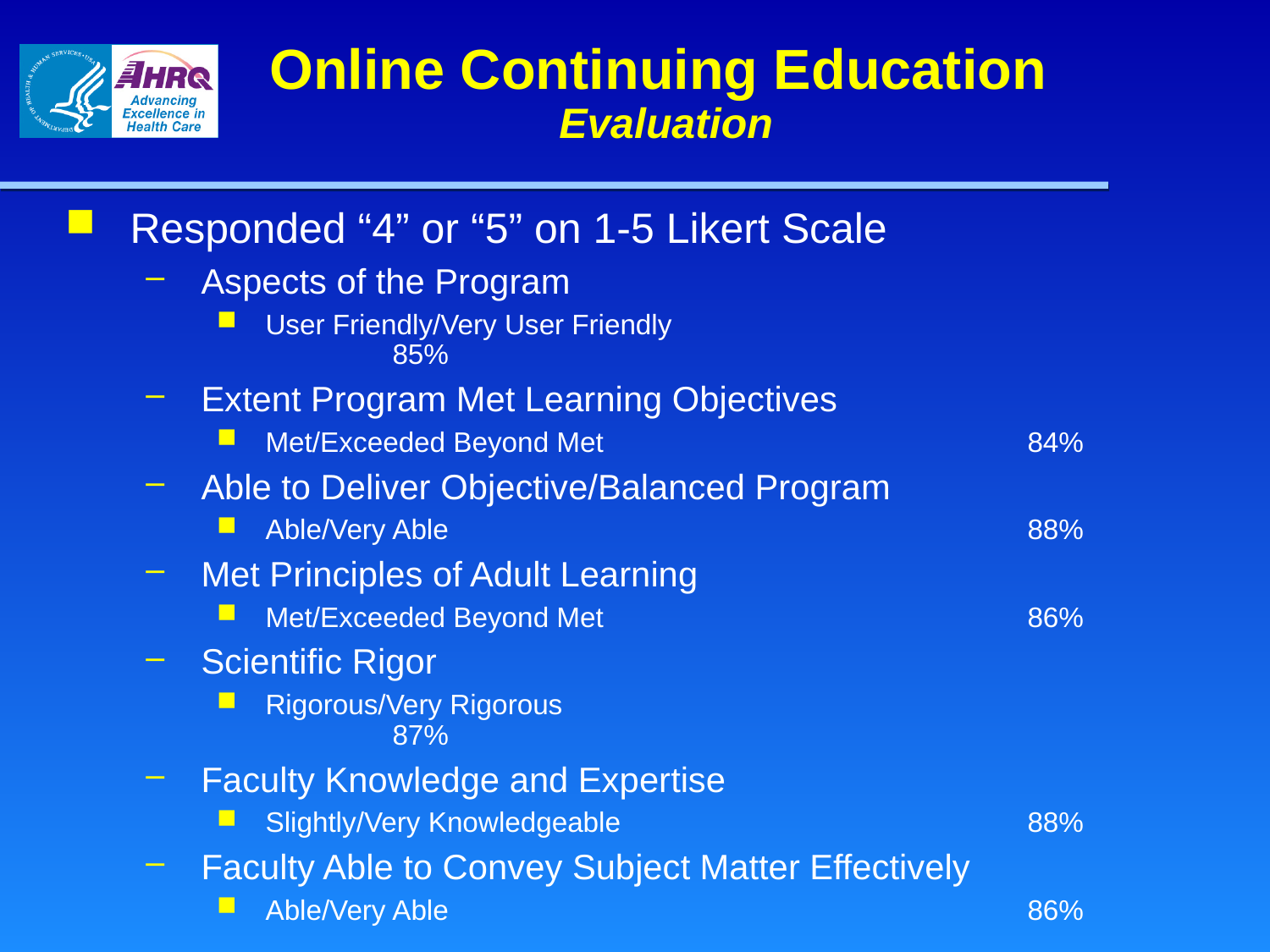

# Online Continuing Education Evaluation
Responded “4” or “5” on 1-5 Likert Scale
Aspects of the Program
User Friendly/Very User Friendly				85%
Extent Program Met Learning Objectives
Met/Exceeded Beyond Met				84%
Able to Deliver Objective/Balanced Program
Able/Very Able					88%
Met Principles of Adult Learning
Met/Exceeded Beyond Met				86%
Scientific Rigor
Rigorous/Very Rigorous					87%
Faculty Knowledge and Expertise
Slightly/Very Knowledgeable				88%
Faculty Able to Convey Subject Matter Effectively
Able/Very Able					86%